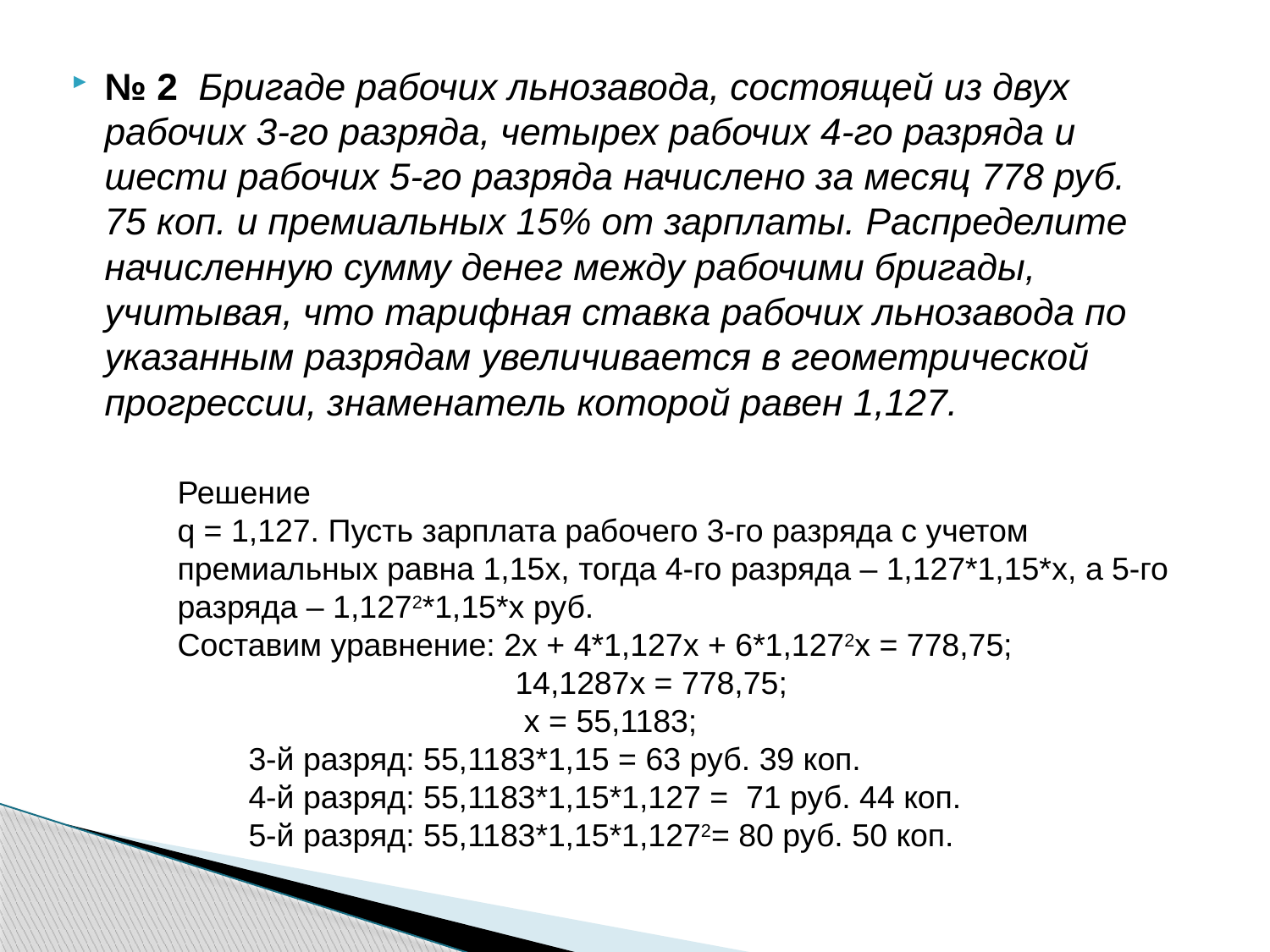

№ 2  Бригаде рабочих льнозавода, состоящей из двух рабочих 3-го разряда, четырех рабочих 4-го разряда и шести рабочих 5-го разряда начислено за месяц 778 руб. 75 коп. и премиальных 15% от зарплаты. Распределите начисленную сумму денег между рабочими бригады, учитывая, что тарифная ставка рабочих льнозавода по указанным разрядам увеличивается в геометрической прогрессии, знаменатель которой равен 1,127.

Решение
q = 1,127. Пусть зарплата рабочего 3-го разряда с учетом премиальных равна 1,15x, тогда 4-го разряда – 1,127*1,15*x, а 5-го разряда – 1,1272*1,15*x руб.
Составим уравнение: 2x + 4*1,127x + 6*1,1272x = 778,75;
                                      14,1287x = 778,75;
                                       x = 55,1183;
        3-й разряд: 55,1183*1,15 = 63 руб. 39 коп.
        4-й разряд: 55,1183*1,15*1,127 =  71 руб. 44 коп.
        5-й разряд: 55,1183*1,15*1,1272= 80 руб. 50 коп.